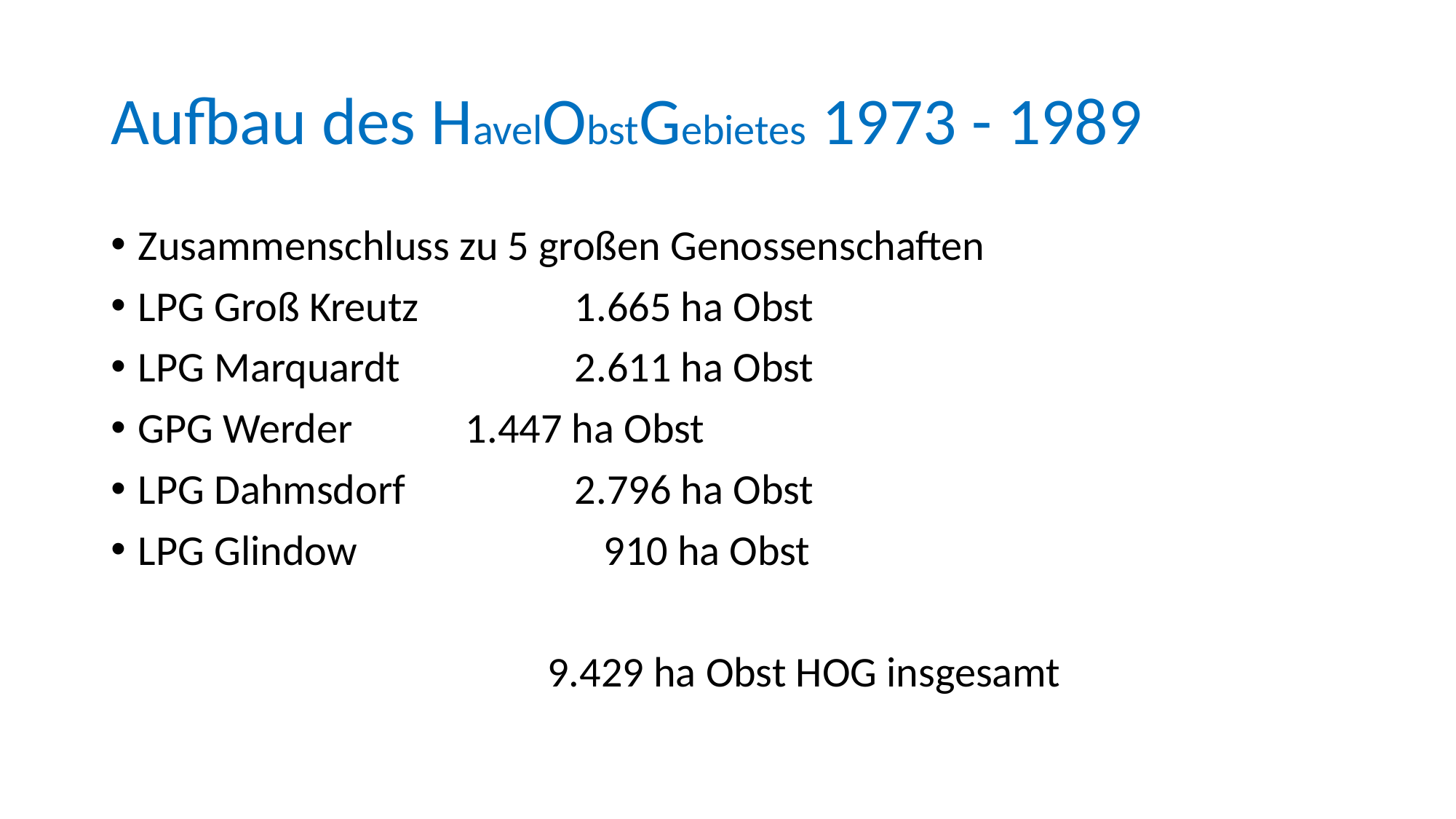

# Aufbau des HavelObstGebietes 1973 - 1989
Zusammenschluss zu 5 großen Genossenschaften
LPG Groß Kreutz		1.665 ha Obst
LPG Marquardt		2.611 ha Obst
GPG Werder		1.447 ha Obst
LPG Dahmsdorf		2.796 ha Obst
LPG Glindow		   910 ha Obst

				9.429 ha Obst HOG insgesamt